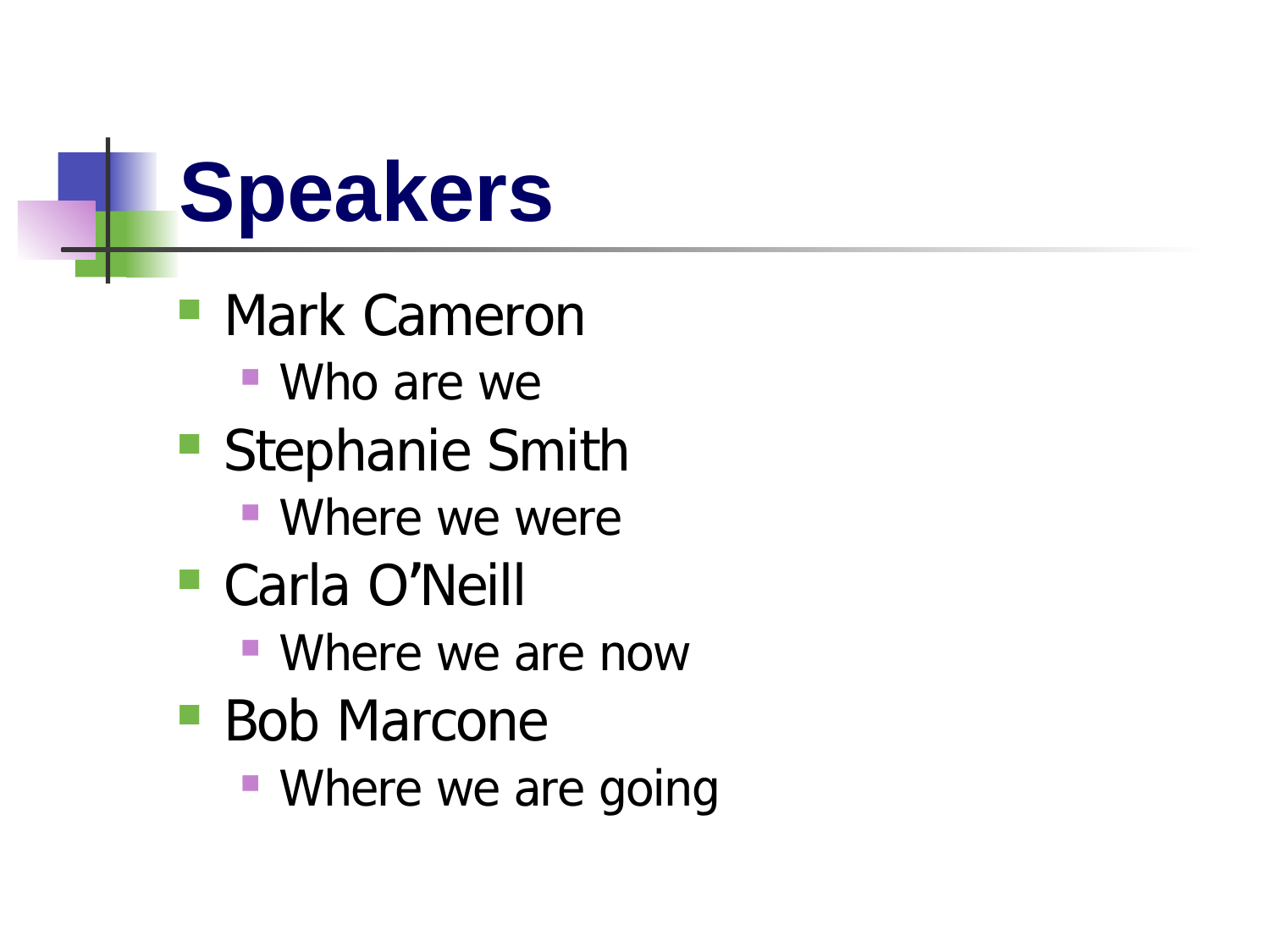

# Speakers
Mark Cameron
Who are we
Stephanie Smith
Where we were
Carla O’Neill
Where we are now
Bob Marcone
Where we are going